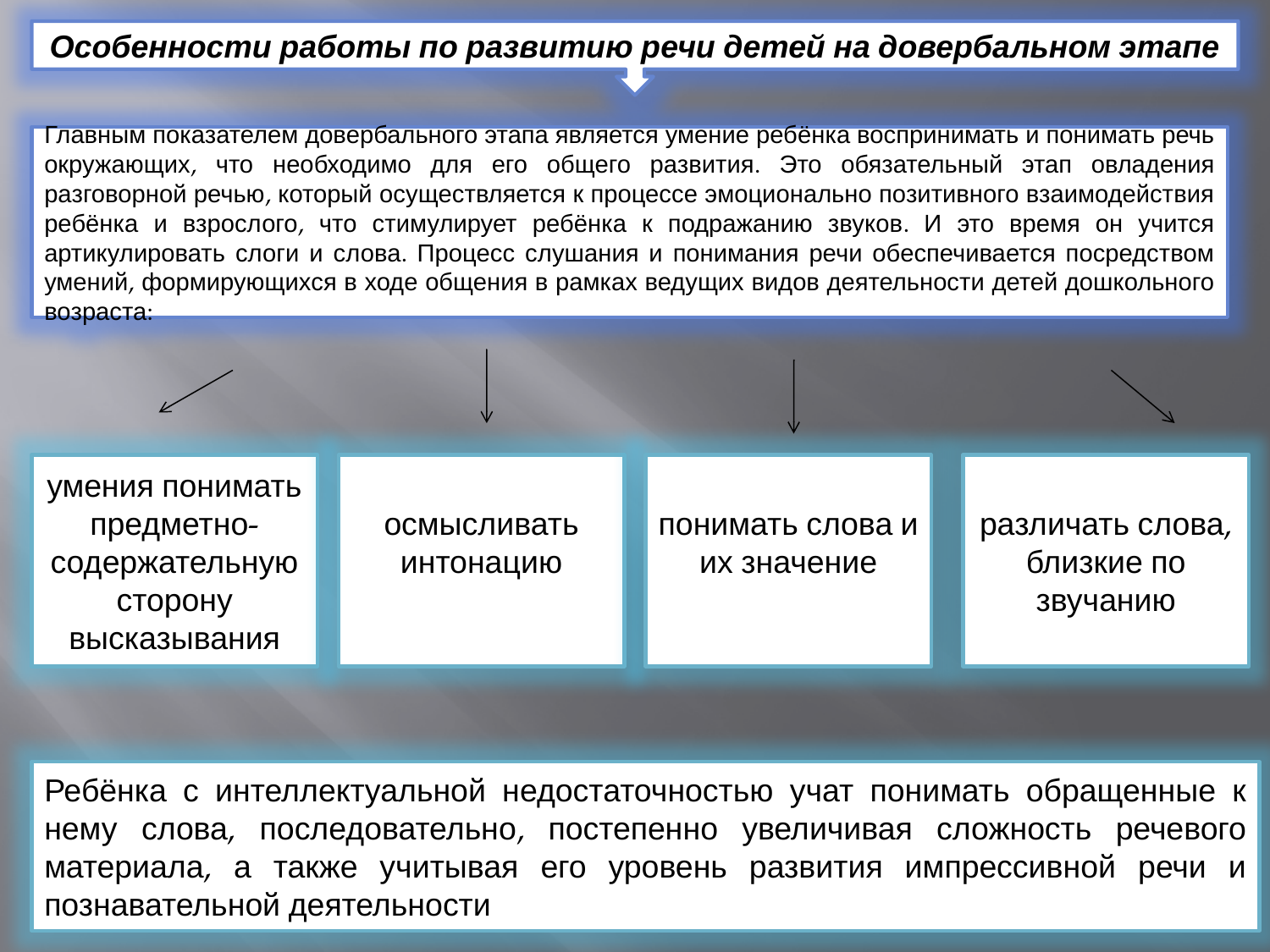

Особенности работы по развитию речи детей на довербальном этапе
Главным показателем довербального этапа является умение ребёнка воспринимать и понимать речь окружающих, что необходимо для его общего развития. Это обязательный этап овладения разговорной речью, который осуществляется к процессе эмоционально позитивного взаимодействия ребёнка и взрослого, что стимулирует ребёнка к подражанию звуков. И это время он учится артикулировать слоги и слова. Процесс слушания и понимания речи обеспечивается посредством умений, формирующихся в ходе общения в рамках ведущих видов деятельности детей дошкольного возраста:
умения понимать предметно-содержательную сторону высказывания
осмысливать интонацию

понимать слова и их значение

различать слова, близкие по звучанию
Ребёнка с интеллектуальной недостаточностью учат понимать обращенные к нему слова, последовательно, постепенно увеличивая сложность речевого материала, а также учитывая его уровень развития импрессивной речи и познавательной деятельности